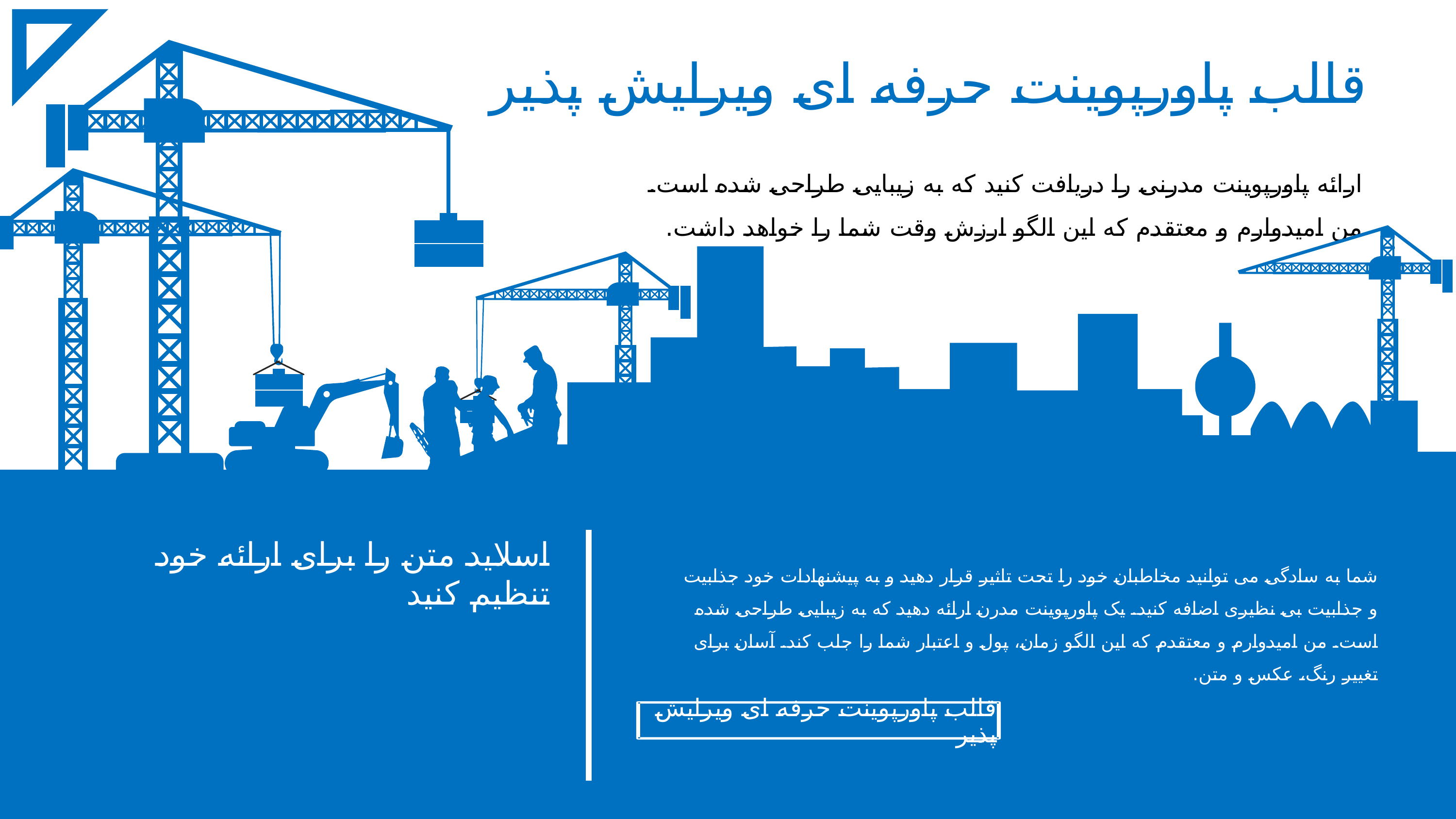

قالب پاورپوینت حرفه ای ویرایش پذیر

ارائه پاورپوینت مدرنی را دریافت کنید که به زیبایی طراحی شده است. من امیدوارم و معتقدم که این الگو ارزش وقت شما را خواهد داشت.

اسلاید متن را برای ارائه خود تنظیم کنید
شما به سادگی می توانید مخاطبان خود را تحت تاثیر قرار دهید و به پیشنهادات خود جذابیت و جذابیت بی نظیری اضافه کنید. یک پاورپوینت مدرن ارائه دهید که به زیبایی طراحی شده است. من امیدوارم و معتقدم که این الگو زمان، پول و اعتبار شما را جلب کند. آسان برای تغییر رنگ، عکس و متن.

قالب پاورپوینت حرفه ای ویرایش پذیر